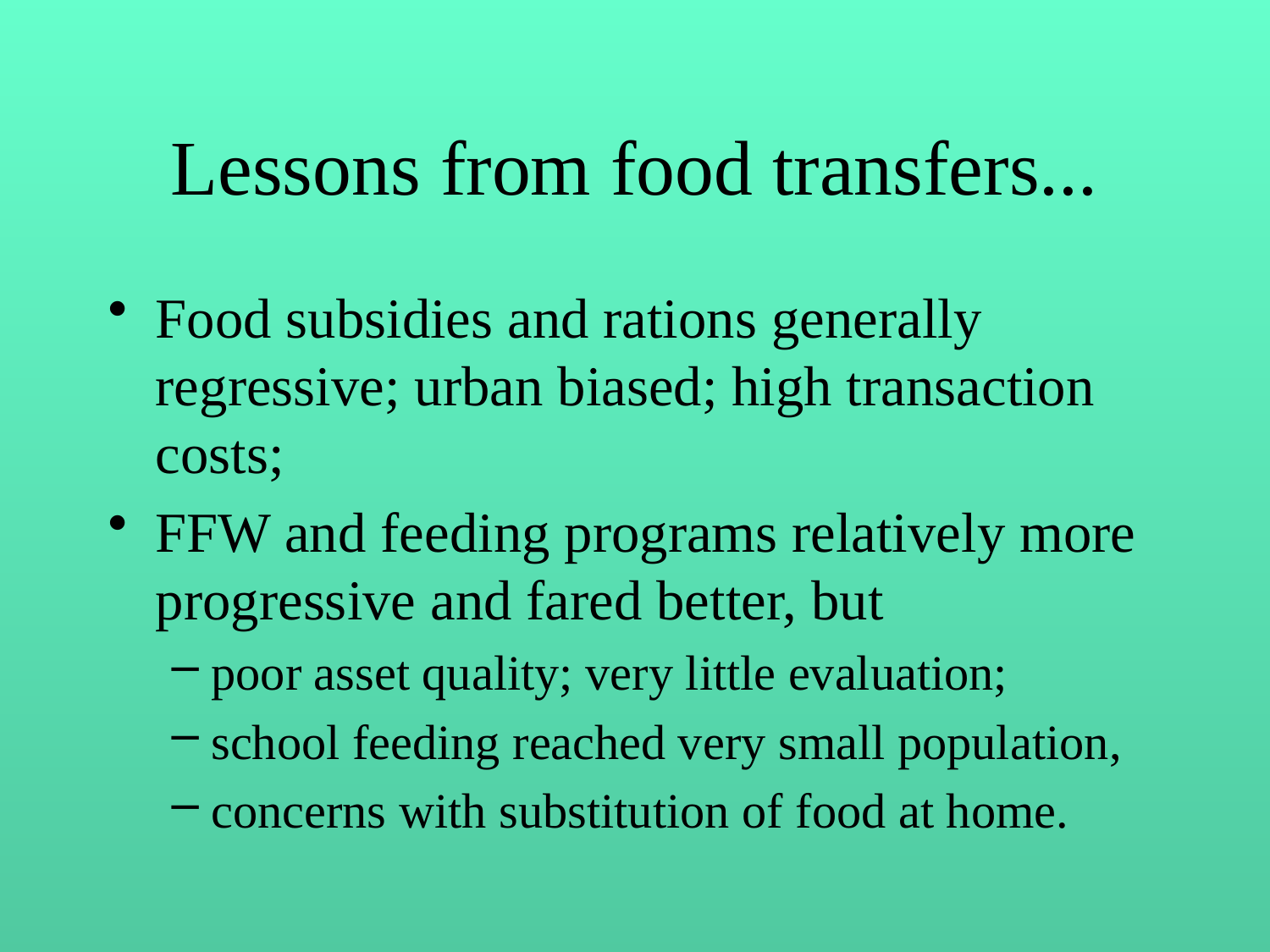

# Lessons from food transfers...
Food subsidies and rations generally regressive; urban biased; high transaction costs;
FFW and feeding programs relatively more progressive and fared better, but
poor asset quality; very little evaluation;
school feeding reached very small population,
concerns with substitution of food at home.